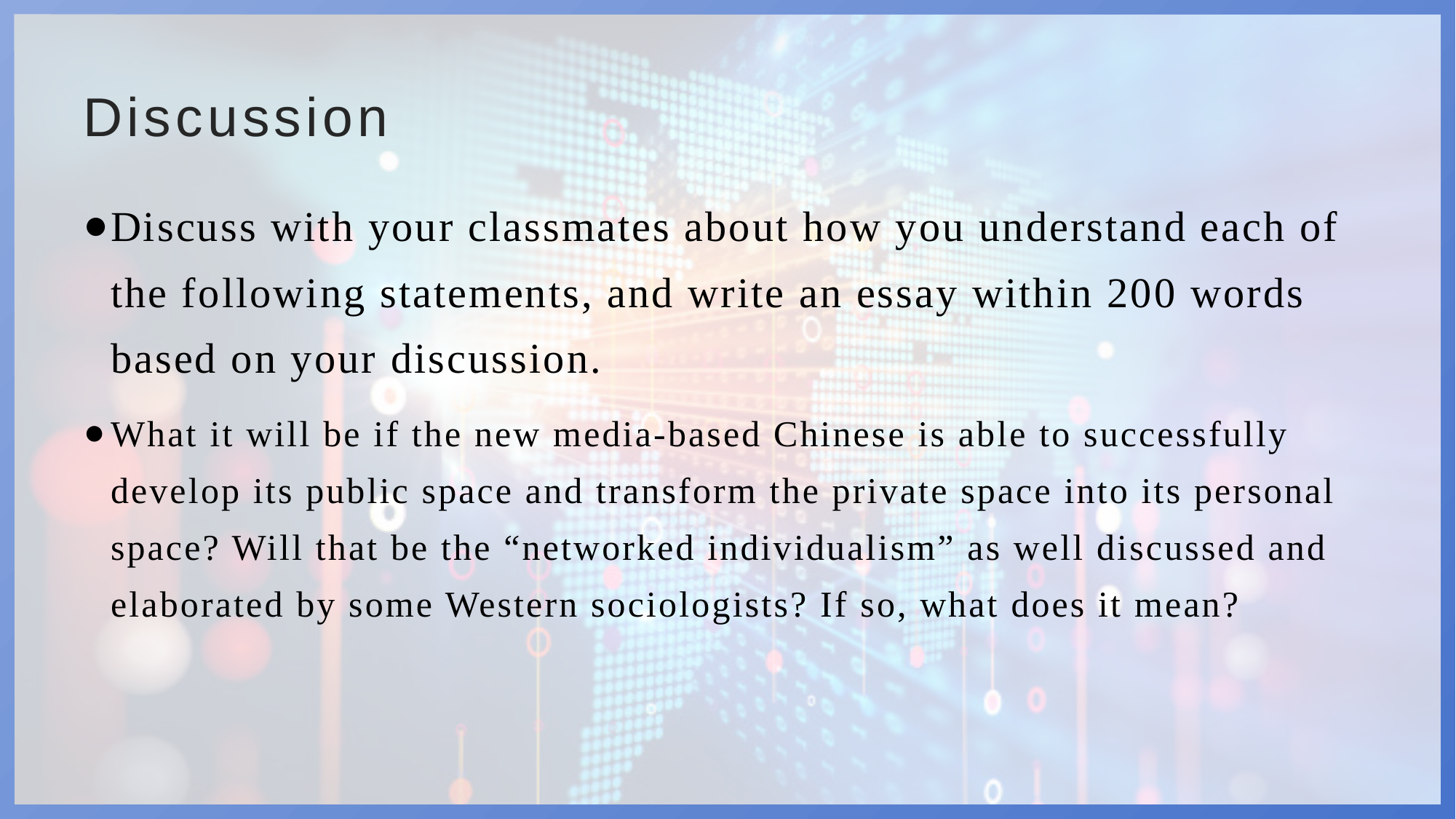

# Discussion
Discuss with your classmates about how you understand each of the following statements, and write an essay within 200 words based on your discussion.
What it will be if the new media-based Chinese is able to successfully develop its public space and transform the private space into its personal space? Will that be the “networked individualism” as well discussed and elaborated by some Western sociologists? If so, what does it mean?